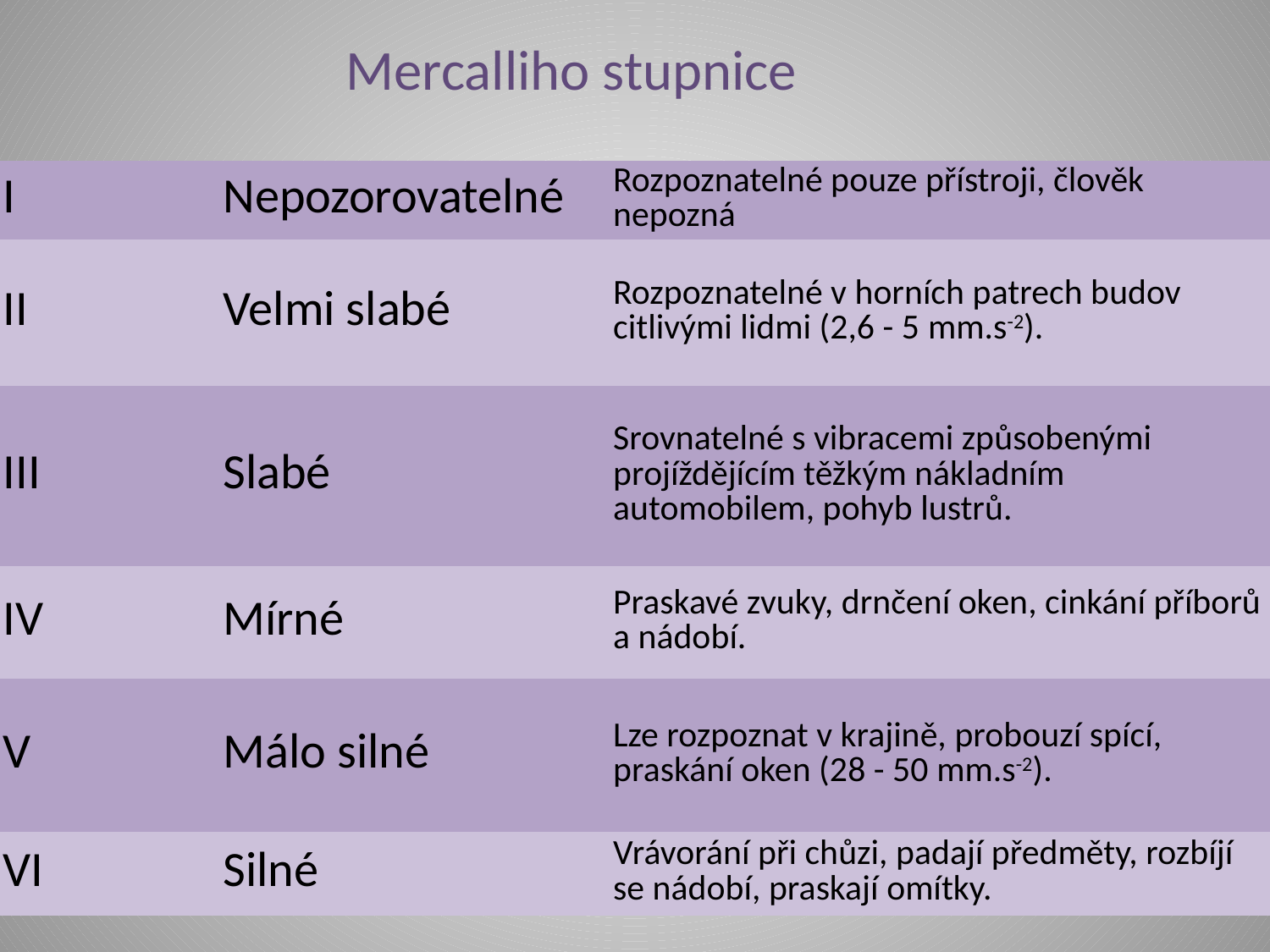

Mercalliho stupnice
| I | Nepozorovatelné | Rozpoznatelné pouze přístroji, člověk nepozná |
| --- | --- | --- |
| II | Velmi slabé | Rozpoznatelné v horních patrech budov citlivými lidmi (2,6 - 5 mm.s-2). |
| III | Slabé | Srovnatelné s vibracemi způsobenými projíždějícím těžkým nákladním automobilem, pohyb lustrů. |
| IV | Mírné | Praskavé zvuky, drnčení oken, cinkání příborů a nádobí. |
| V | Málo silné | Lze rozpoznat v krajině, probouzí spící, praskání oken (28 - 50 mm.s-2). |
| VI | Silné | Vrávorání při chůzi, padají předměty, rozbíjí se nádobí, praskají omítky. |